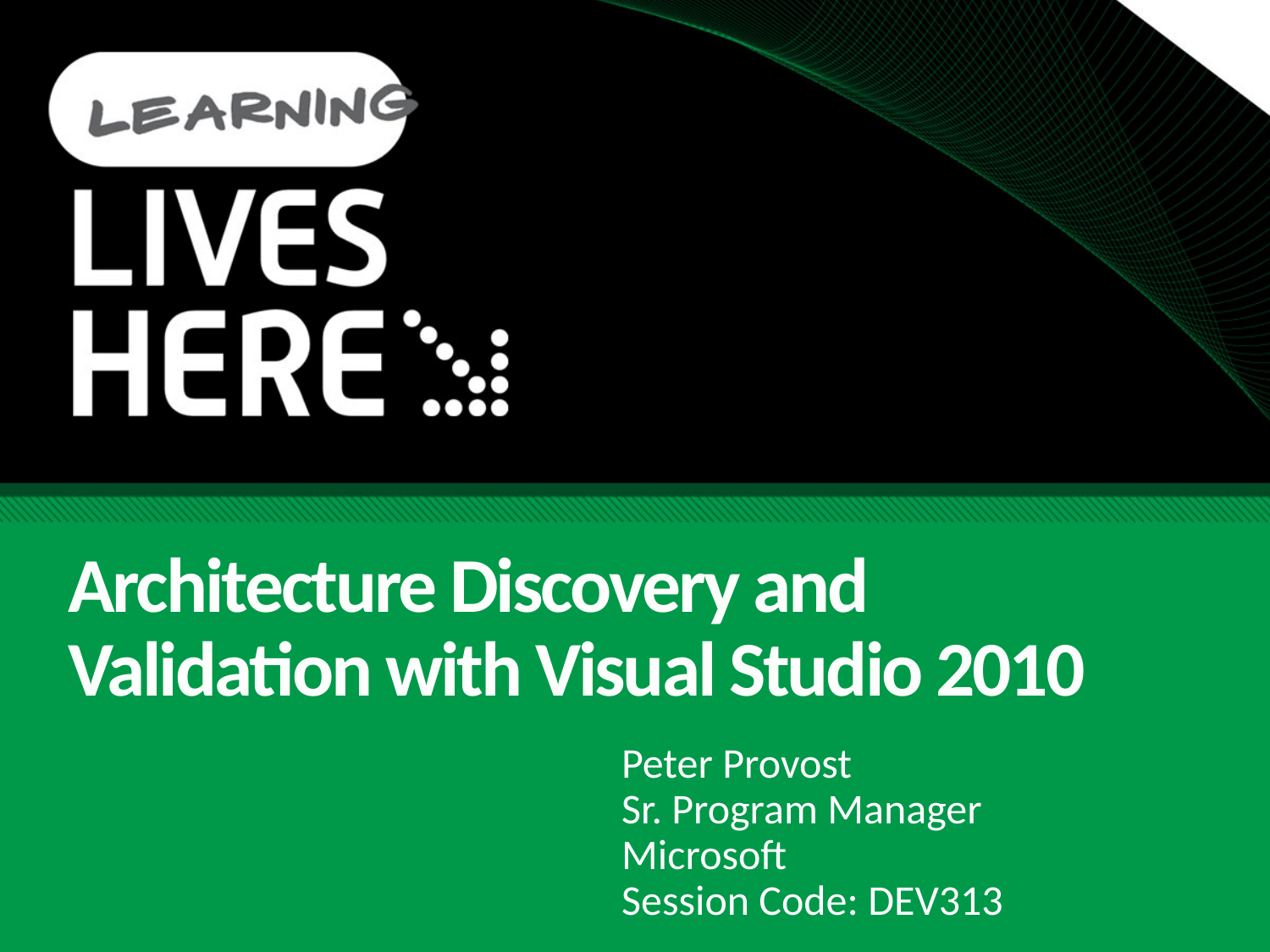

# Architecture Discovery and Validation with Visual Studio 2010
Peter Provost
Sr. Program Manager
Microsoft
Session Code: DEV313